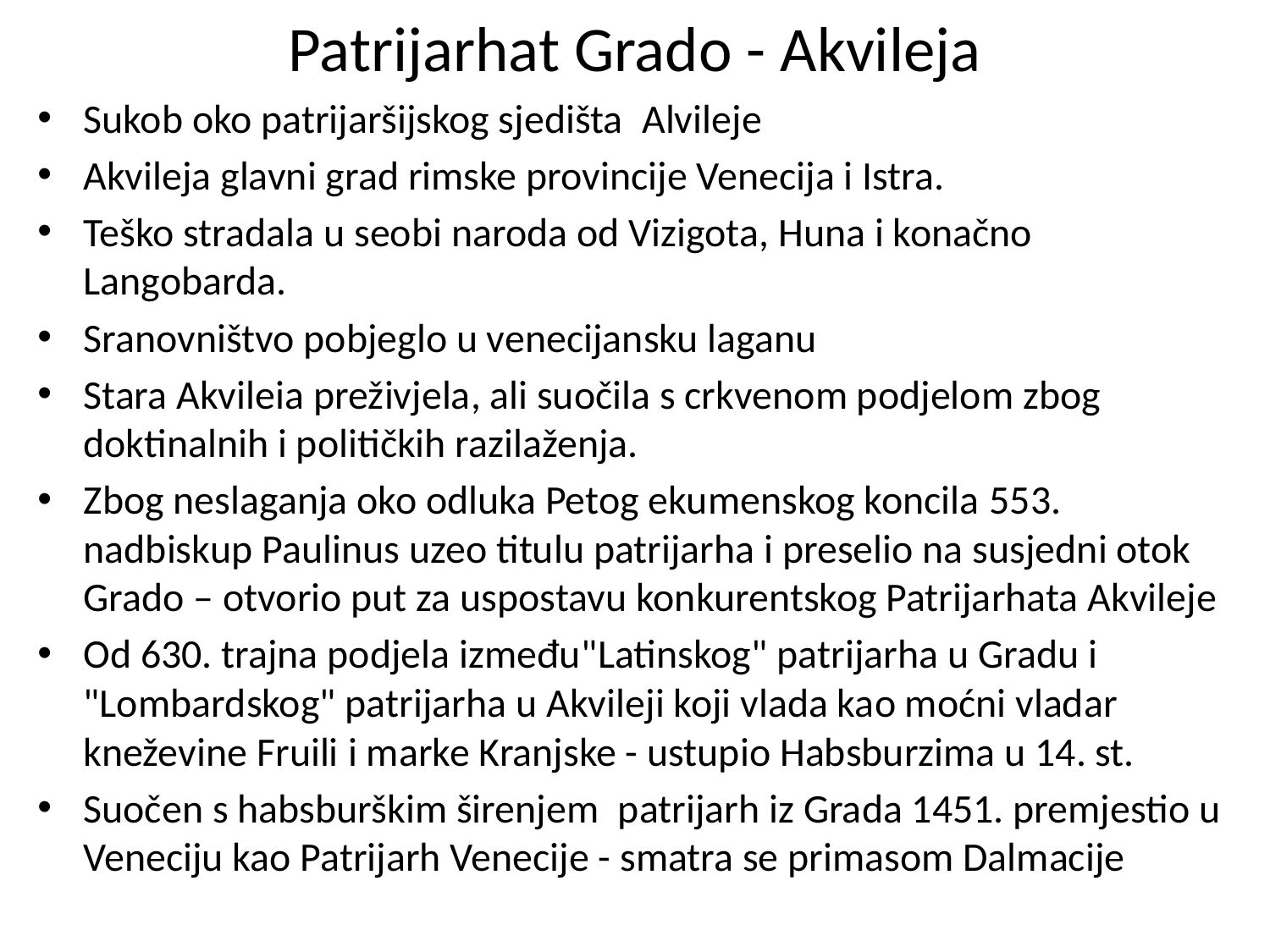

# Patrijarhat Grado - Akvileja
Sukob oko patrijaršijskog sjedišta  Alvileje
Akvileja glavni grad rimske provincije Venecija i Istra.
Teško stradala u seobi naroda od Vizigota, Huna i konačno Langobarda.
Sranovništvo pobjeglo u venecijansku laganu
Stara Akvileia preživjela, ali suočila s crkvenom podjelom zbog doktinalnih i političkih razilaženja.
Zbog neslaganja oko odluka Petog ekumenskog koncila 553. nadbiskup Paulinus uzeo titulu patrijarha i preselio na susjedni otok Grado – otvorio put za uspostavu konkurentskog Patrijarhata Akvileje
Od 630. trajna podjela između"Latinskog" patrijarha u Gradu i "Lombardskog" patrijarha u Akvileji koji vlada kao moćni vladar kneževine Fruili i marke Kranjske - ustupio Habsburzima u 14. st.
Suočen s habsburškim širenjem  patrijarh iz Grada 1451. premjestio u Veneciju kao Patrijarh Venecije - smatra se primasom Dalmacije